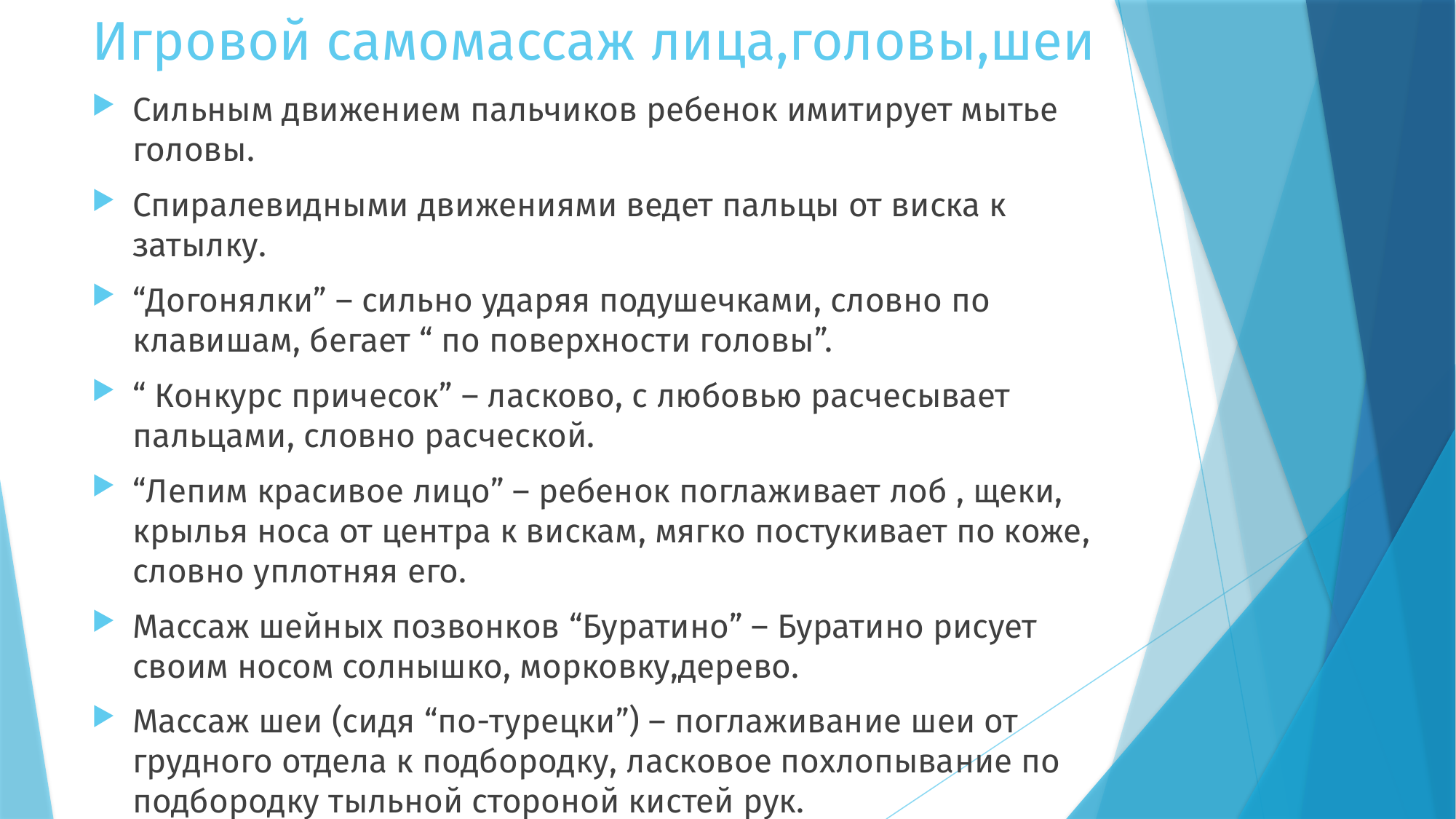

# Игровой самомассаж лица,головы,шеи
Сильным движением пальчиков ребенок имитирует мытье головы.
Спиралевидными движениями ведет пальцы от виска к затылку.
“Догонялки” – сильно ударяя подушечками, словно по клавишам, бегает “ по поверхности головы”.
“ Конкурс причесок” – ласково, с любовью расчесывает пальцами, словно расческой.
“Лепим красивое лицо” – ребенок поглаживает лоб , щеки, крылья носа от центра к вискам, мягко постукивает по коже, словно уплотняя его.
Массаж шейных позвонков “Буратино” – Буратино рисует своим носом солнышко, морковку,дерево.
Массаж шеи (сидя “по-турецки”) – поглаживание шеи от грудного отдела к подбородку, ласковое похлопывание по подбородку тыльной стороной кистей рук.